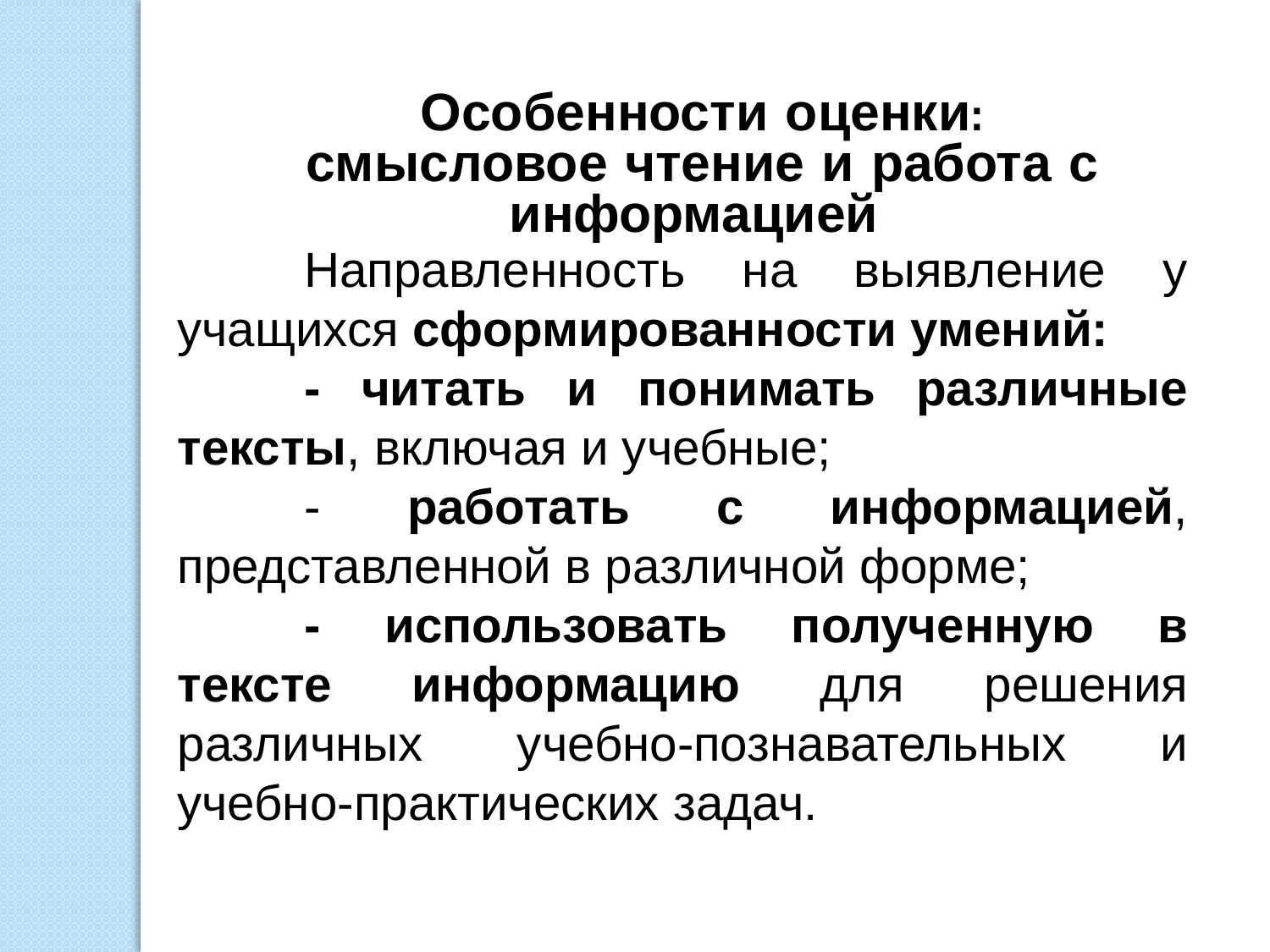

Особенности оценки:
смысловое чтение и работа с информацией

	Направленность на выявление у учащихся сформированности умений:
	- читать и понимать различные тексты, включая и учебные;
	- работать с информацией, представленной в различной форме;
	- использовать полученную в тексте информацию для решения различных учебно-познавательных и учебно-практических задач.